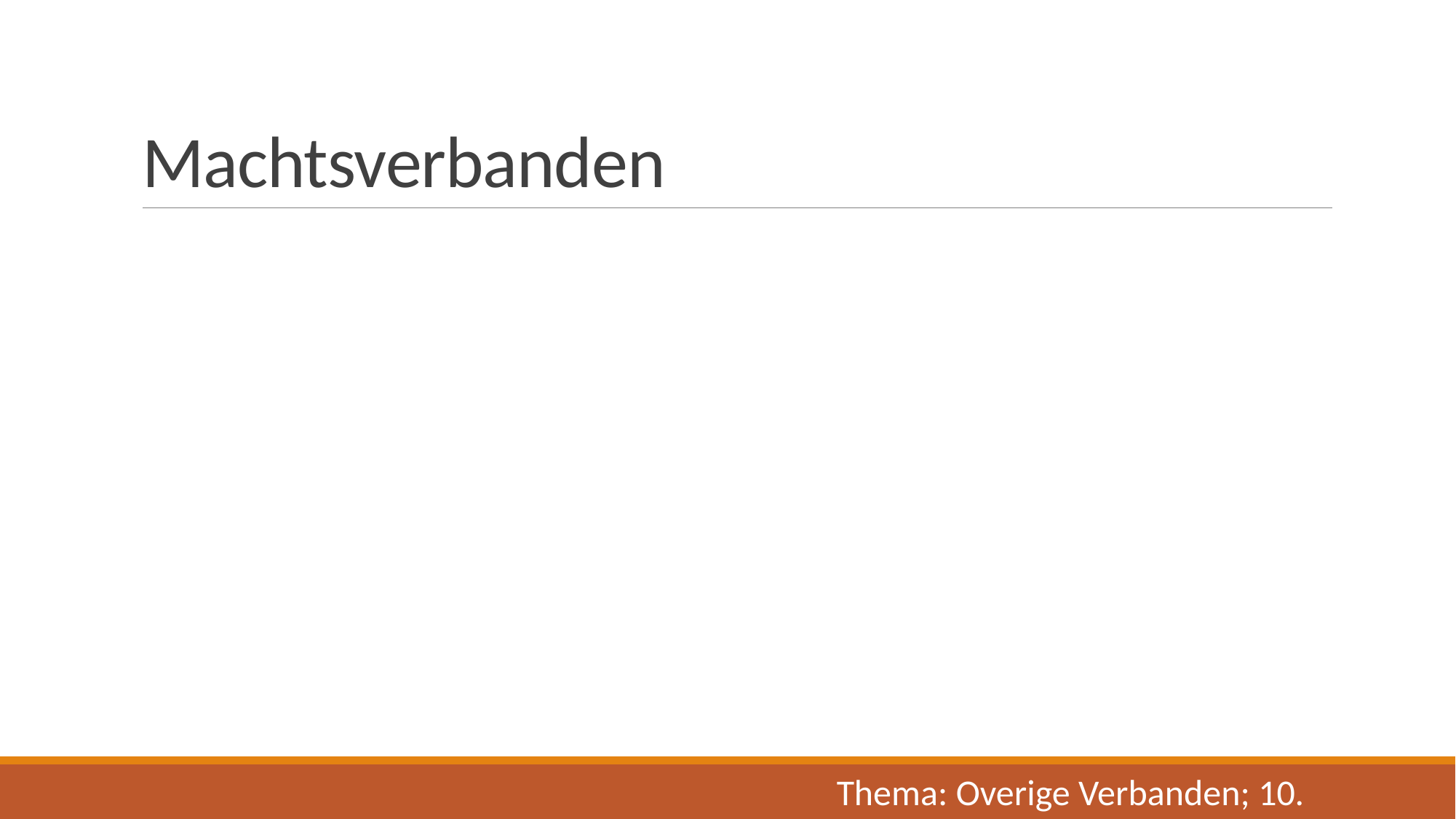

# Machtsverbanden
Thema: Overige Verbanden; 10. Machtsverbanden